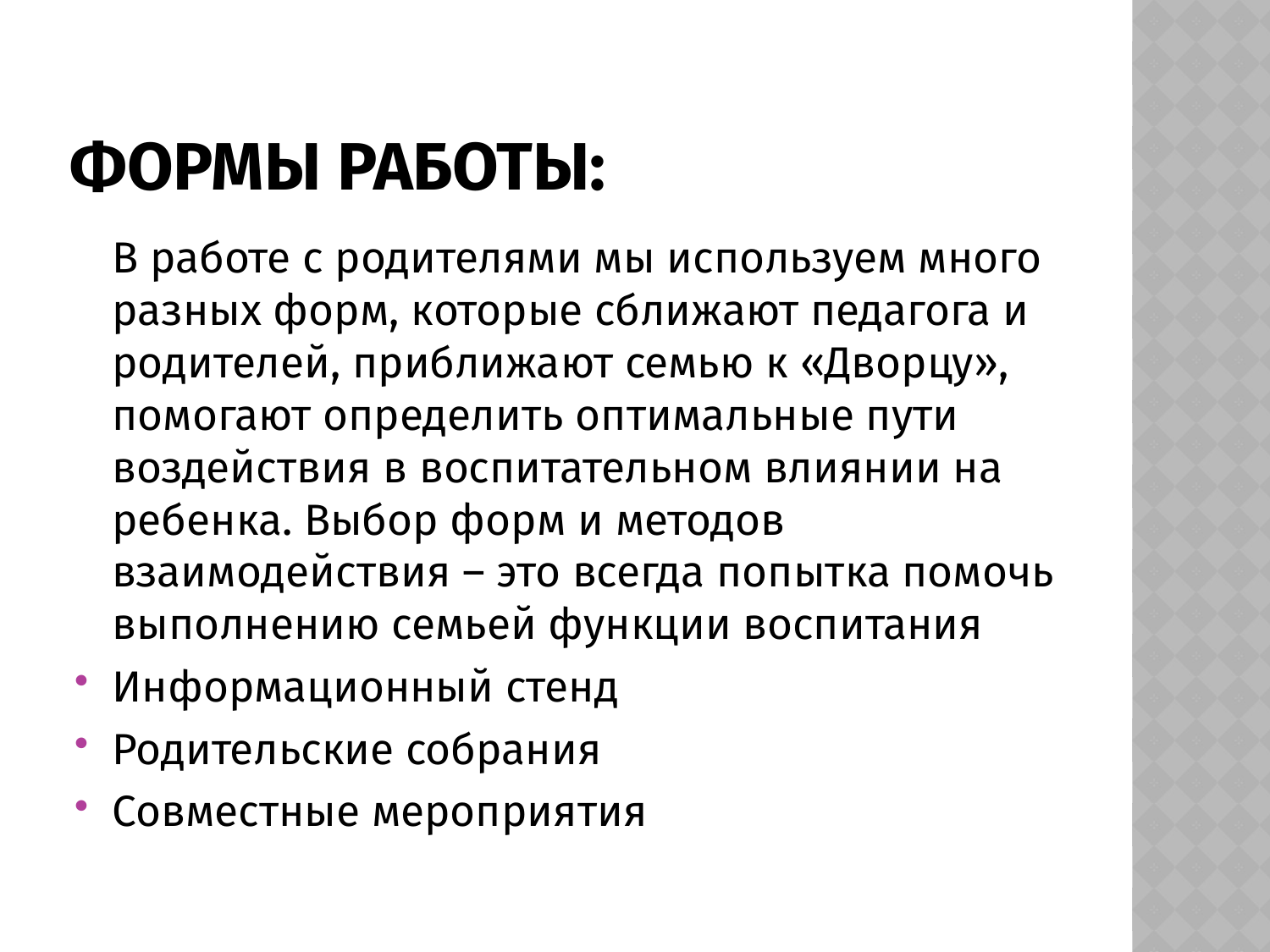

# Формы работы:
	В работе с родителями мы используем много разных форм, которые сближают педагога и родителей, приближают семью к «Дворцу», помогают определить оптимальные пути воздействия в воспитательном влиянии на ребенка. Выбор форм и методов взаимодействия – это всегда попытка помочь выполнению семьей функции воспитания
Информационный стенд
Родительские собрания
Совместные мероприятия